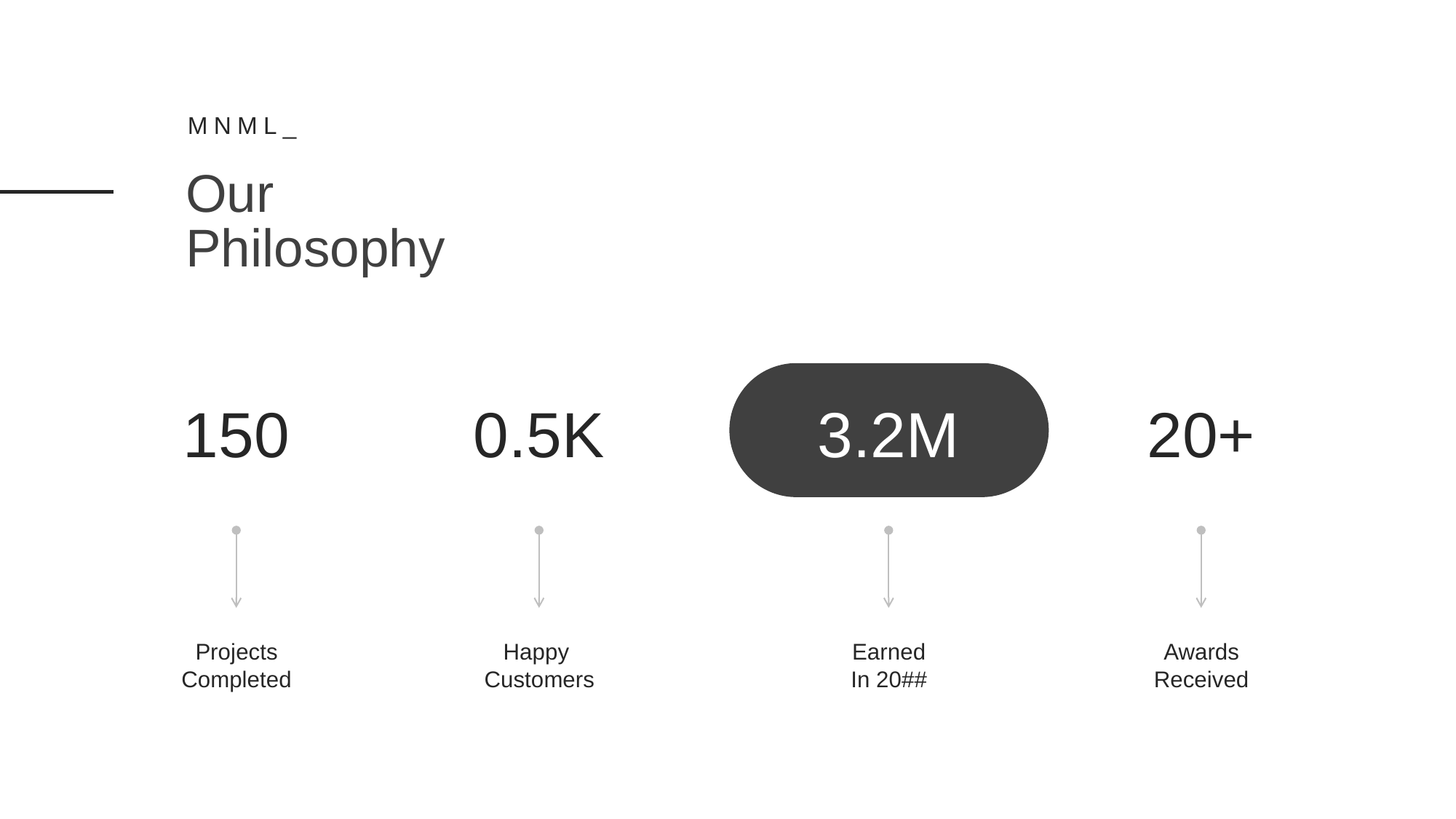

Mnml_
Our
Philosophy

150
0.5K
3.2M
20+
Projects
Completed
Happy
Customers
Earned
In 20##
Awards
Received